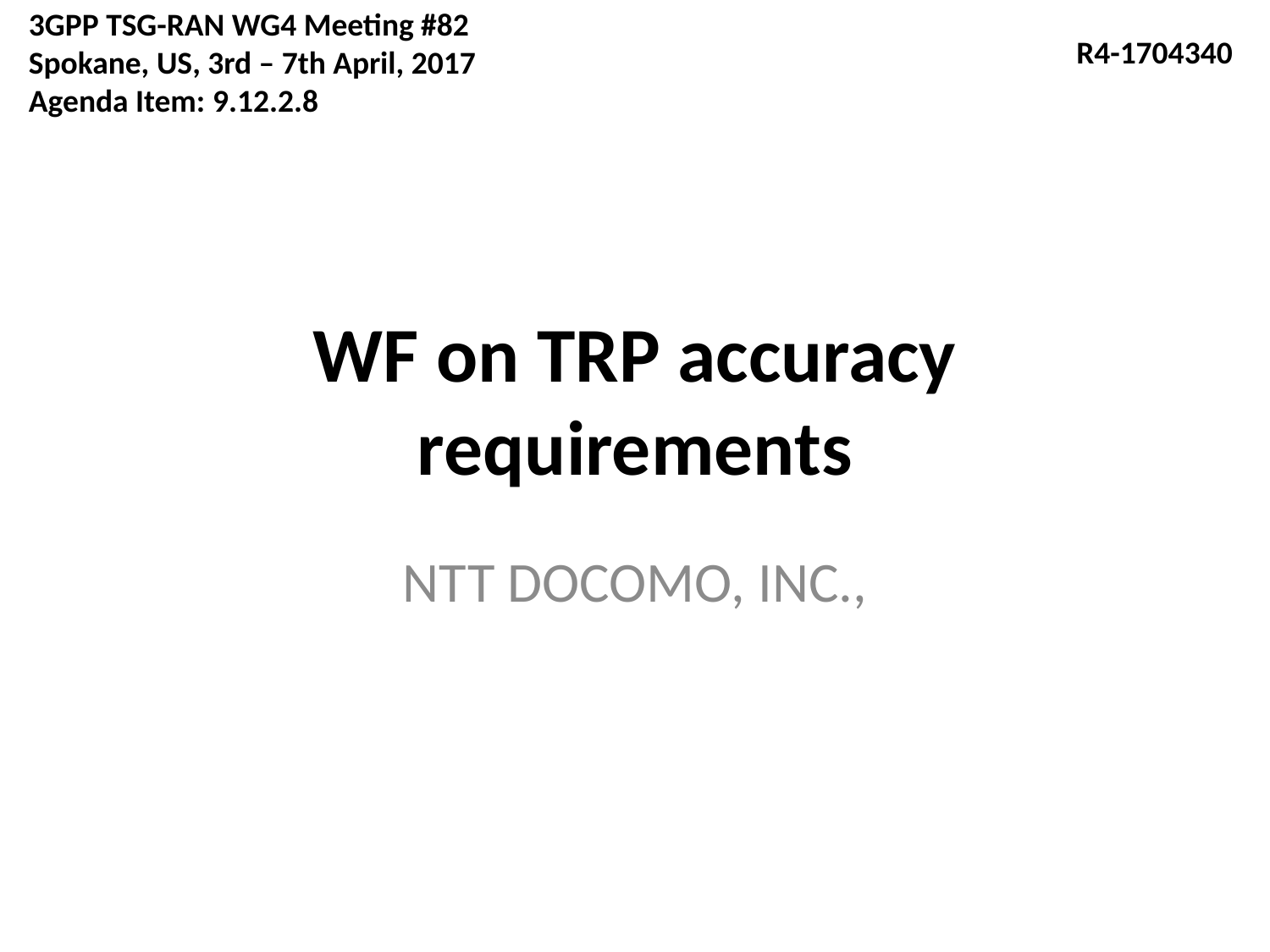

3GPP TSG-RAN WG4 Meeting #82
Spokane, US, 3rd – 7th April, 2017
Agenda Item: 9.12.2.8
R4-1704340
# WF on TRP accuracy requirements
NTT DOCOMO, INC.,